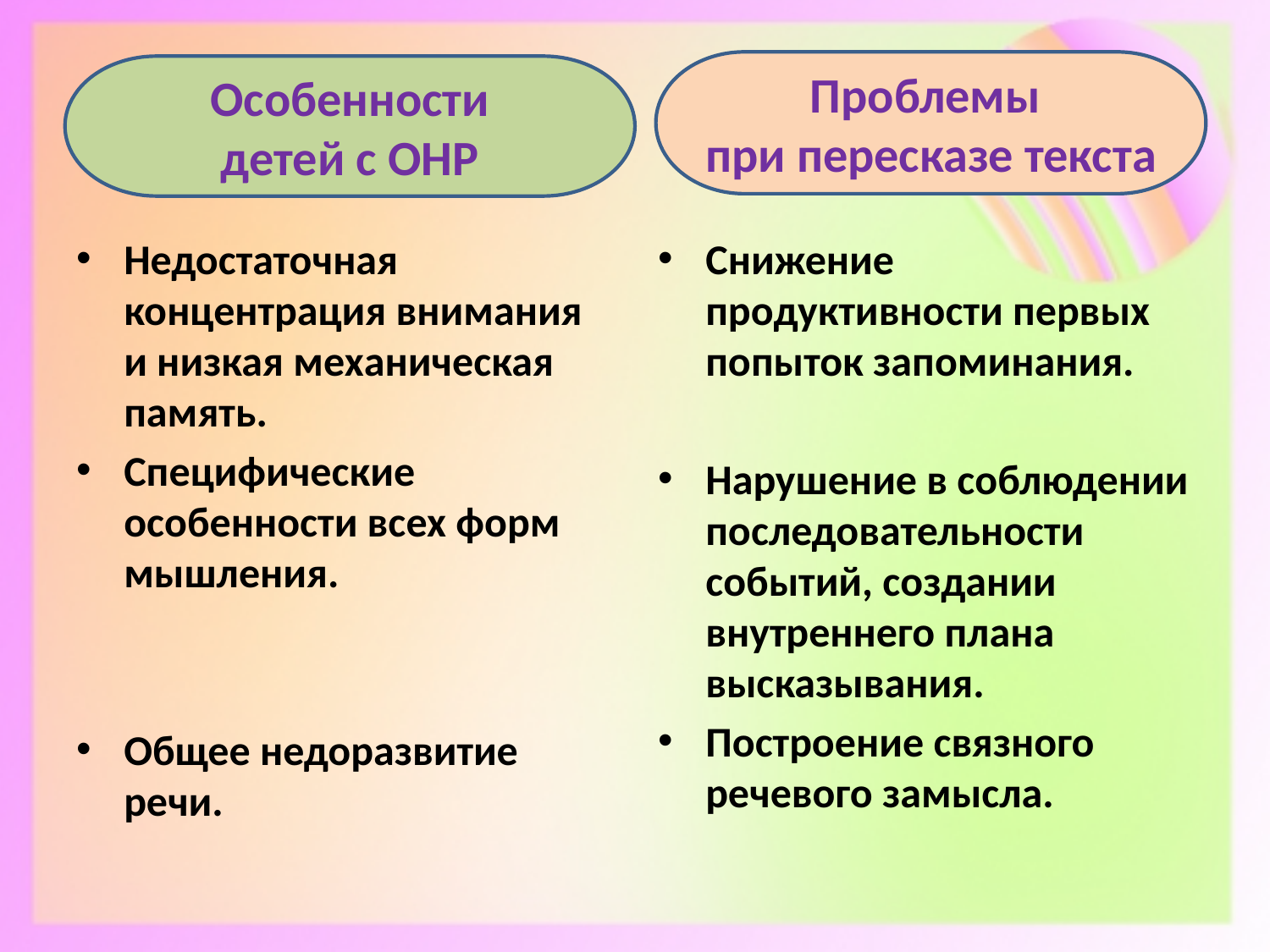

Проблемы
при пересказе текста
Особенности
детей с ОНР
Недостаточная концентрация внимания и низкая механическая память.
Специфические особенности всех форм мышления.

Общее недоразвитие речи.

Снижение продуктивности первых попыток запоминания.

Нарушение в соблюдении последовательности событий, создании внутреннего плана высказывания.
Построение связного речевого замысла.